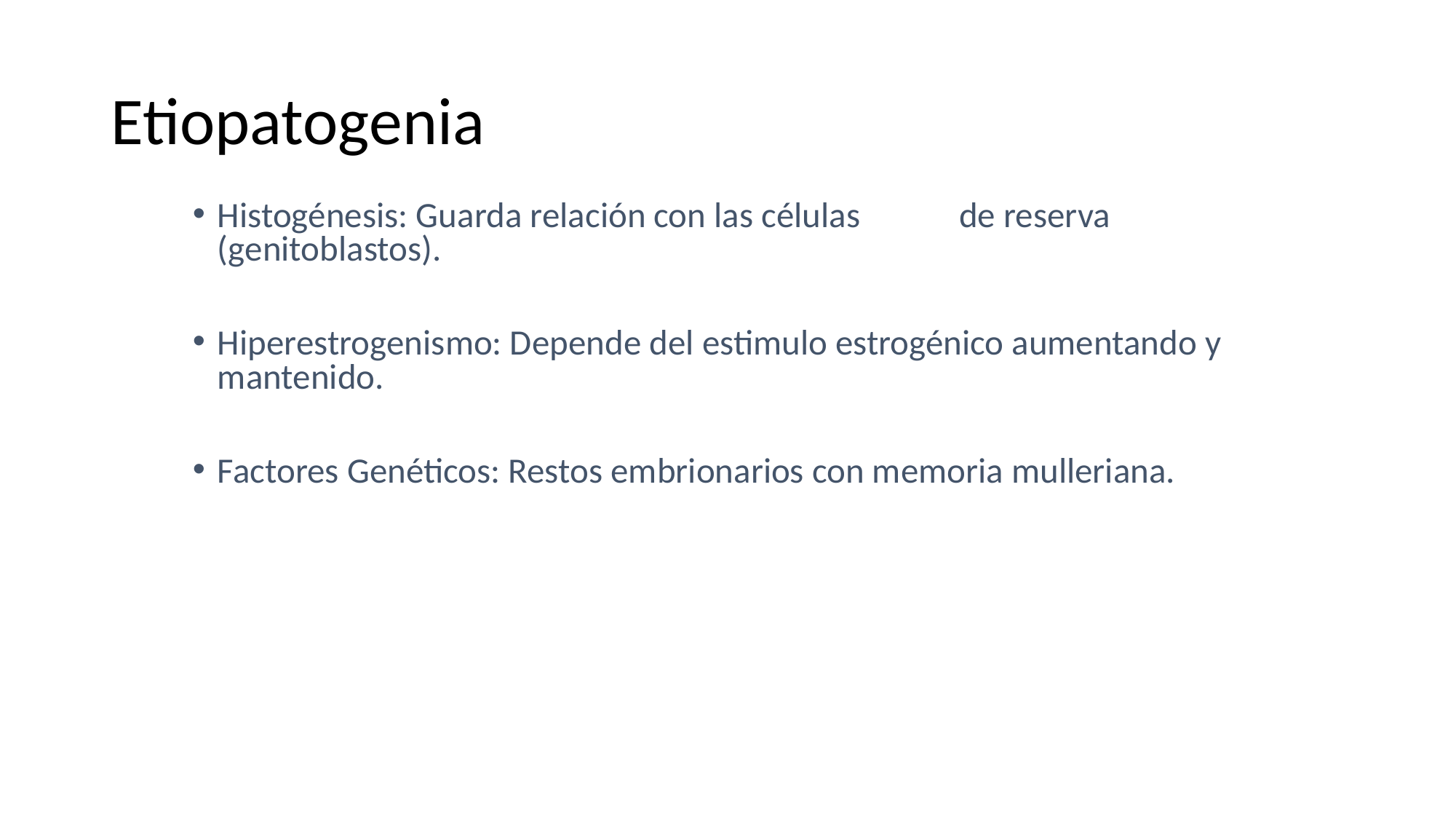

# Etiopatogenia
Histogénesis: Guarda relación con las células  			 de reserva (genitoblastos).

Hiperestrogenismo: Depende del estimulo estrogénico aumentando y mantenido.

Factores Genéticos: Restos embrionarios con memoria mulleriana.